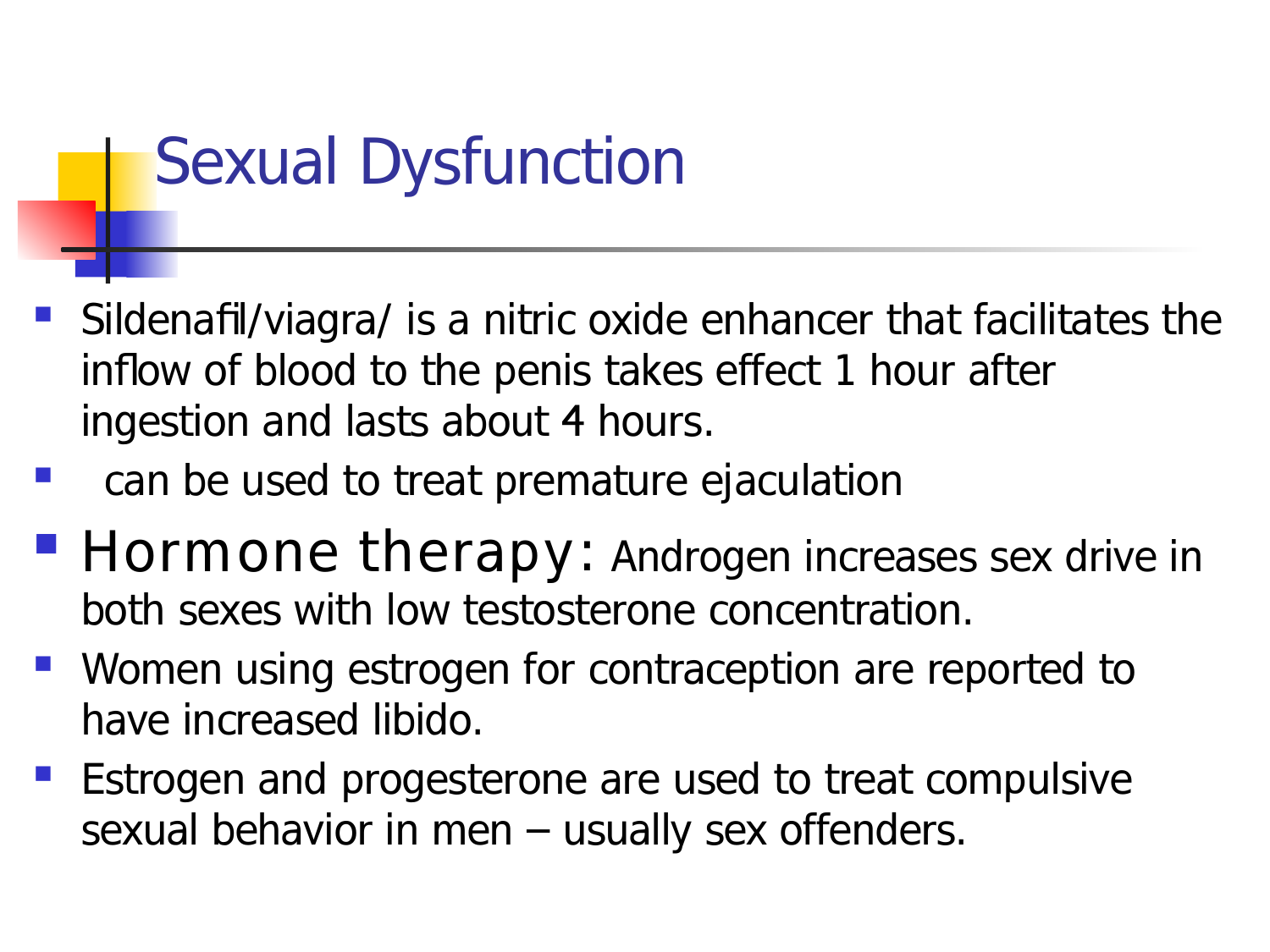

# Sexual Dysfunction
Sildenafil/viagra/ is a nitric oxide enhancer that facilitates the inflow of blood to the penis takes effect 1 hour after ingestion and lasts about 4 hours.
Scan be used to treat premature ejaculation
Hormone therapy: Androgen increases sex drive in both sexes with low testosterone concentration.
Women using estrogen for contraception are reported to have increased libido.
Estrogen and progesterone are used to treat compulsive sexual behavior in men – usually sex offenders.